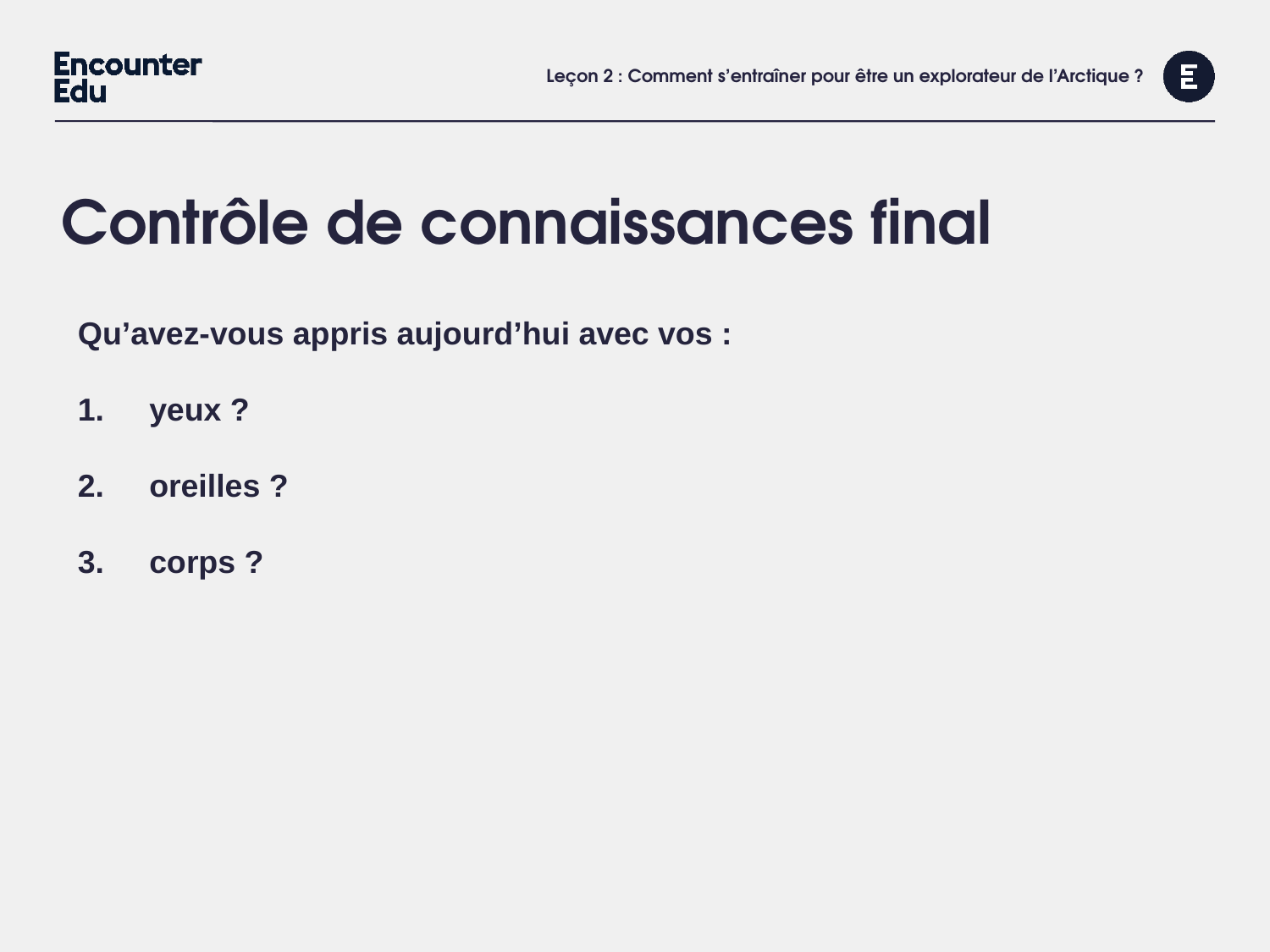

# Leçon 2 : Comment s’entraîner pour être un explorateur de l’Arctique ?
Contrôle de connaissances final
Qu’avez-vous appris aujourd’hui avec vos :

yeux ?

oreilles ?

corps ?